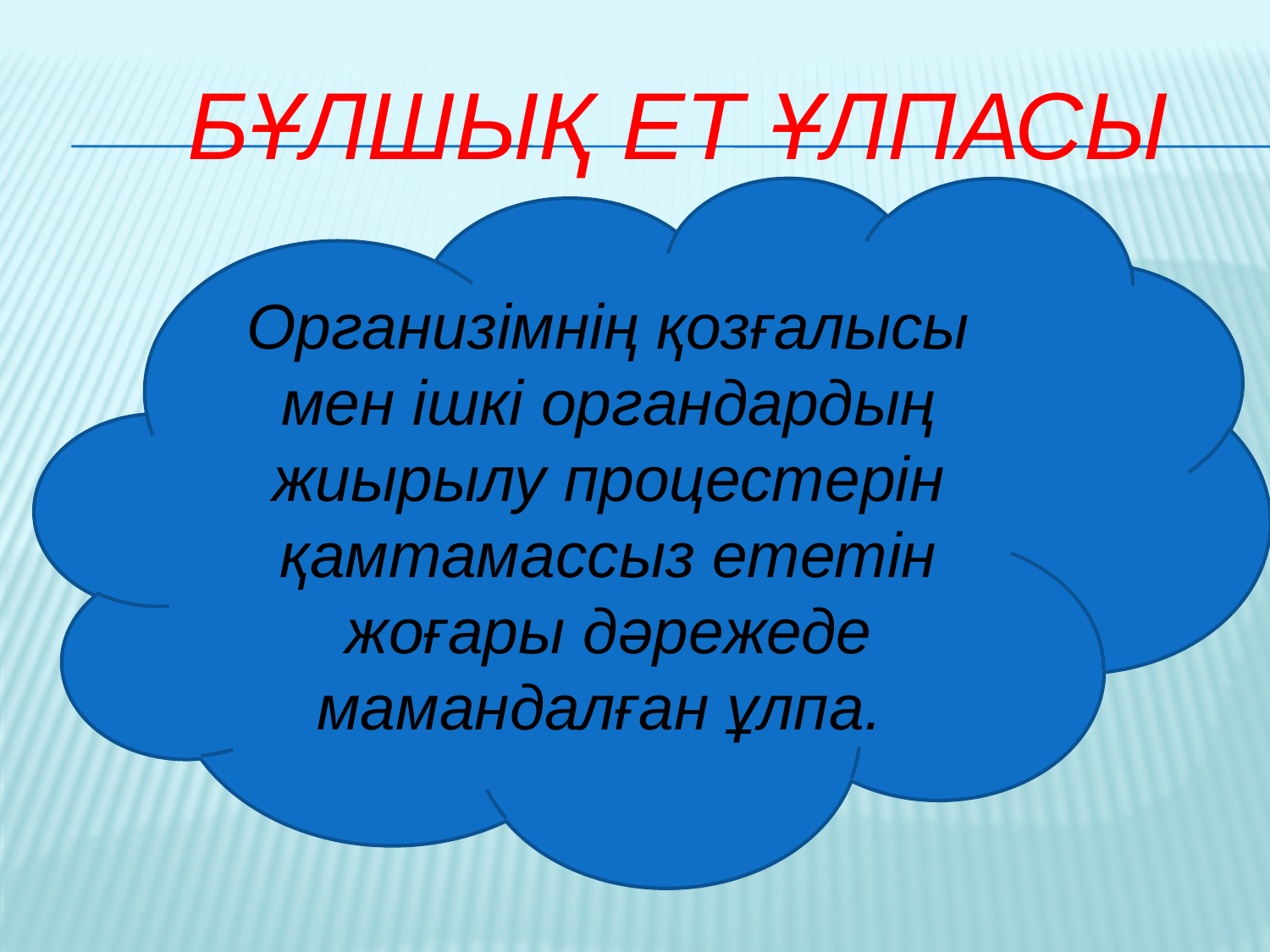

# Бұлшық ет ұлпасы
Организімнің қозғалысы мен ішкі органдардың жиырылу процестерін қамтамассыз ететін жоғары дәрежеде мамандалған ұлпа.